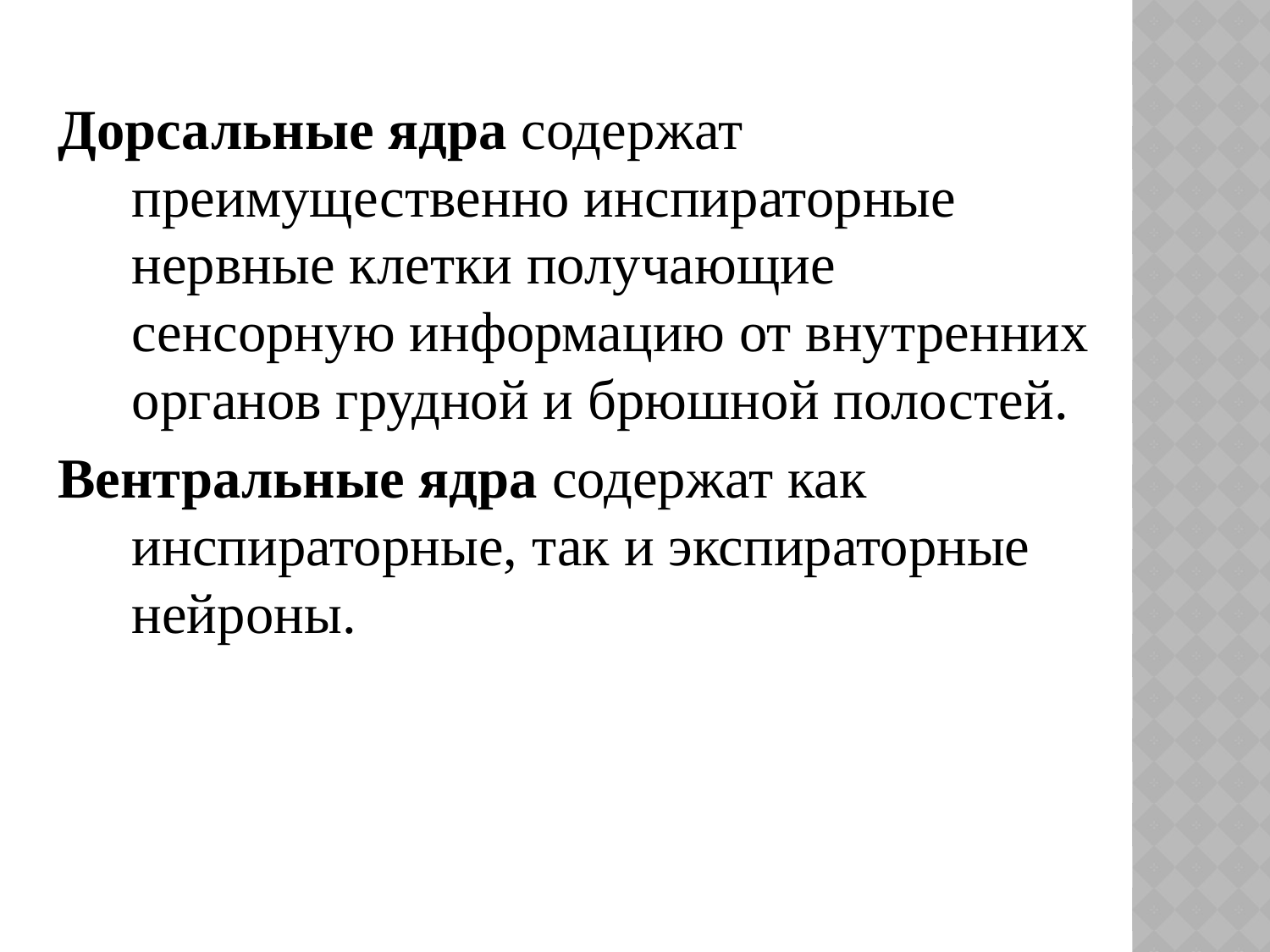

Дорсальные ядра содержат преимущественно инспираторные нервные клетки получающие сенсорную информацию от внутренних органов грудной и брюшной полостей.
Вентральные ядра содержат как инспираторные, так и экспираторные нейроны.